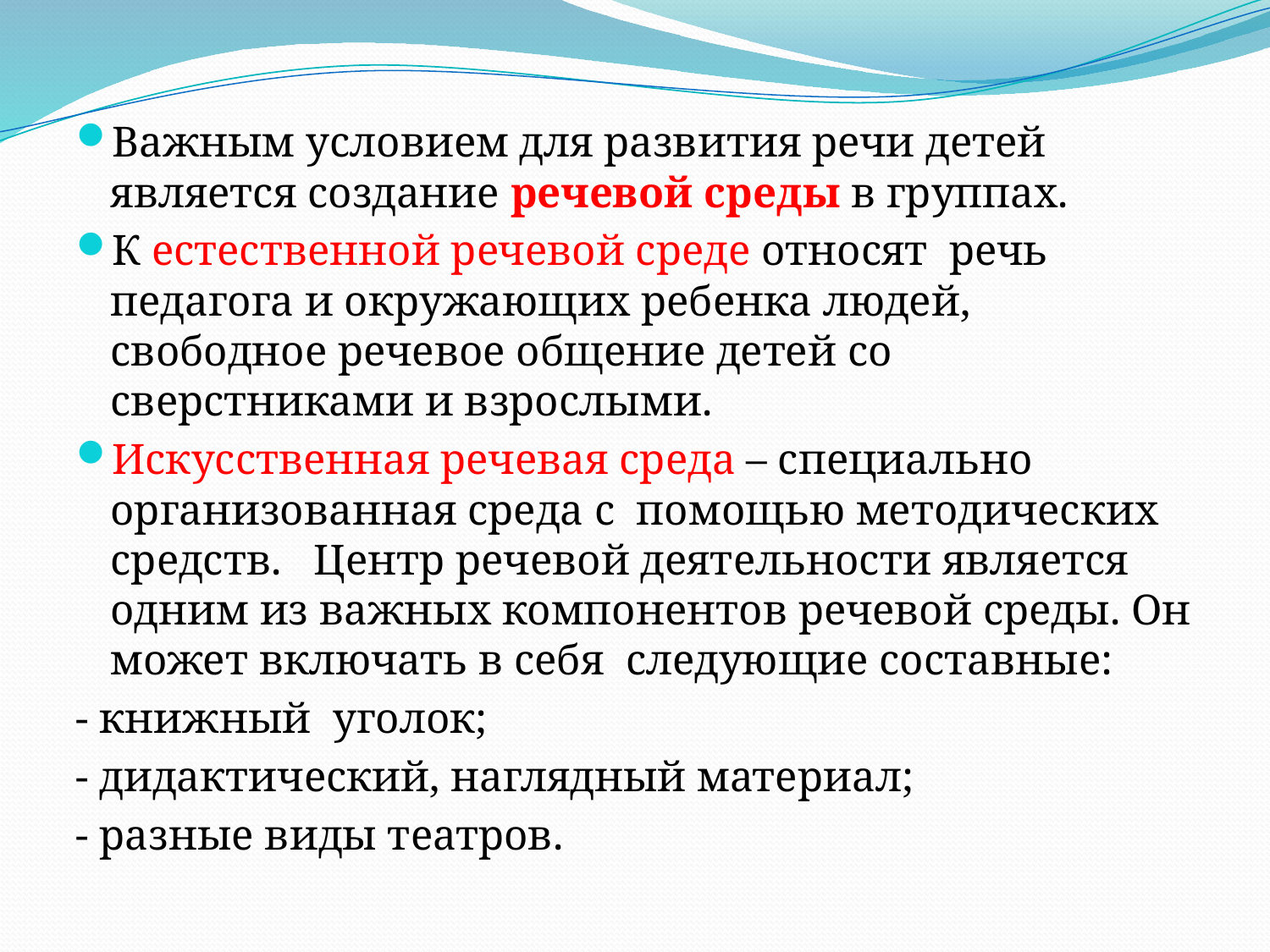

#
Важным условием для развития речи детей является создание речевой среды в группах.
К естественной речевой среде относят  речь педагога и окружающих ребенка людей, свободное речевое общение детей со сверстниками и взрослыми.
Искусственная речевая среда – специально организованная среда с  помощью методических средств.   Центр речевой деятельности является одним из важных компонентов речевой среды. Он может включать в себя  следующие составные:
- книжный  уголок;
- дидактический, наглядный материал;
- разные виды театров.